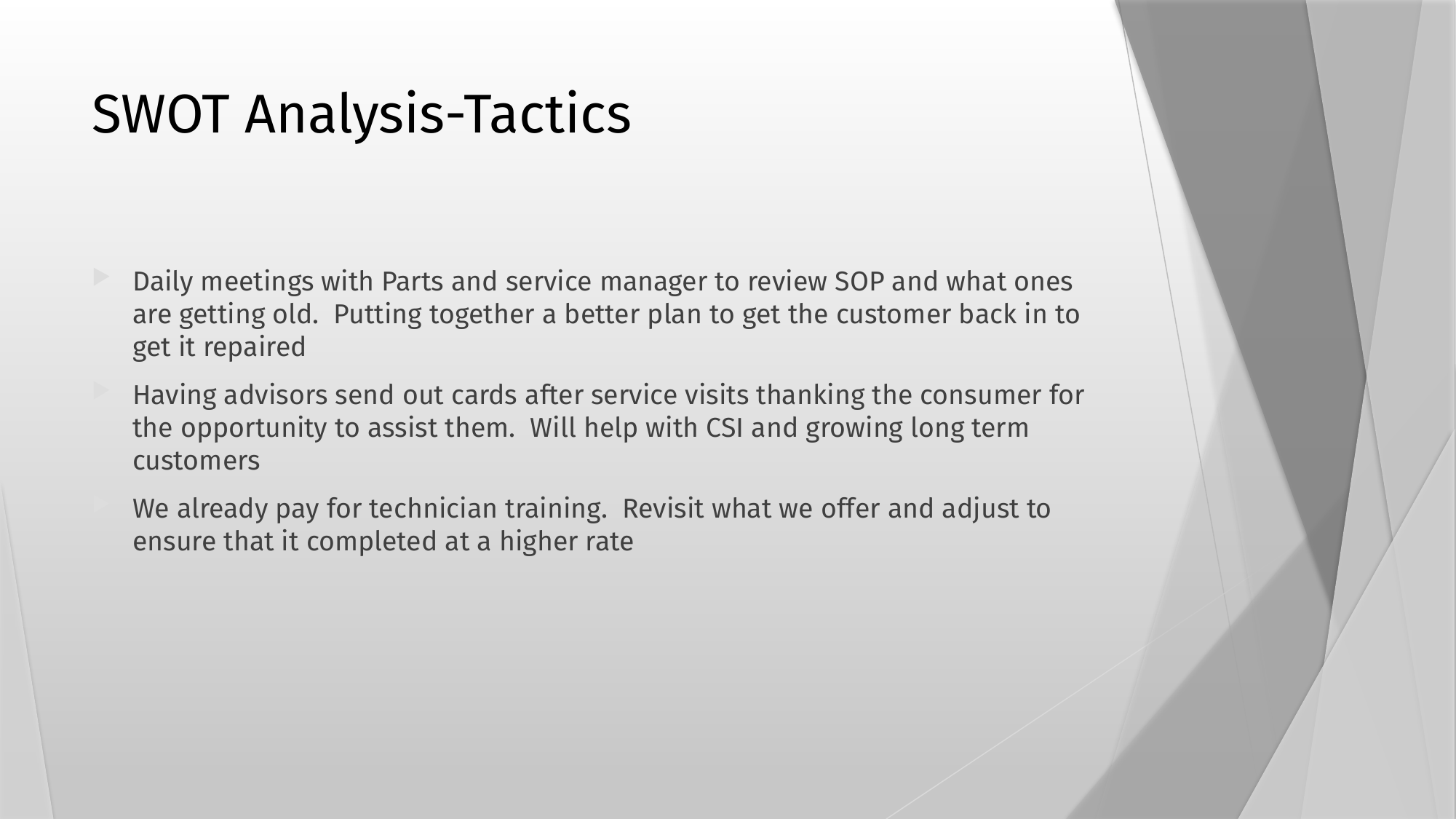

# SWOT Analysis-Tactics
Daily meetings with Parts and service manager to review SOP and what ones are getting old.  Putting together a better plan to get the customer back in to get it repaired
Having advisors send out cards after service visits thanking the consumer for the opportunity to assist them.  Will help with CSI and growing long term customers
We already pay for technician training.  Revisit what we offer and adjust to ensure that it completed at a higher rate